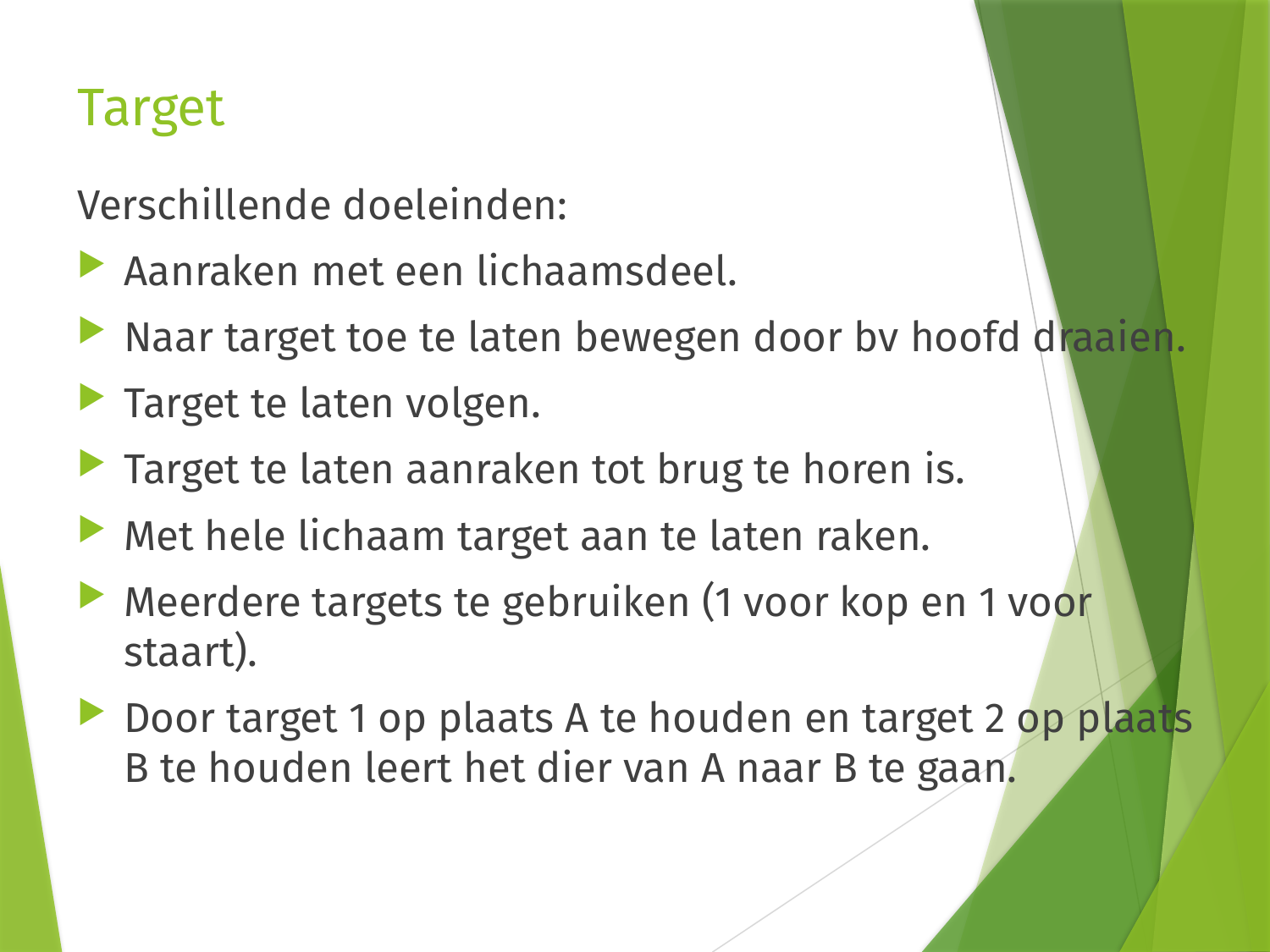

# Target
Verschillende doeleinden:
Aanraken met een lichaamsdeel.
Naar target toe te laten bewegen door bv hoofd draaien.
Target te laten volgen.
Target te laten aanraken tot brug te horen is.
Met hele lichaam target aan te laten raken.
Meerdere targets te gebruiken (1 voor kop en 1 voor staart).
Door target 1 op plaats A te houden en target 2 op plaats B te houden leert het dier van A naar B te gaan.